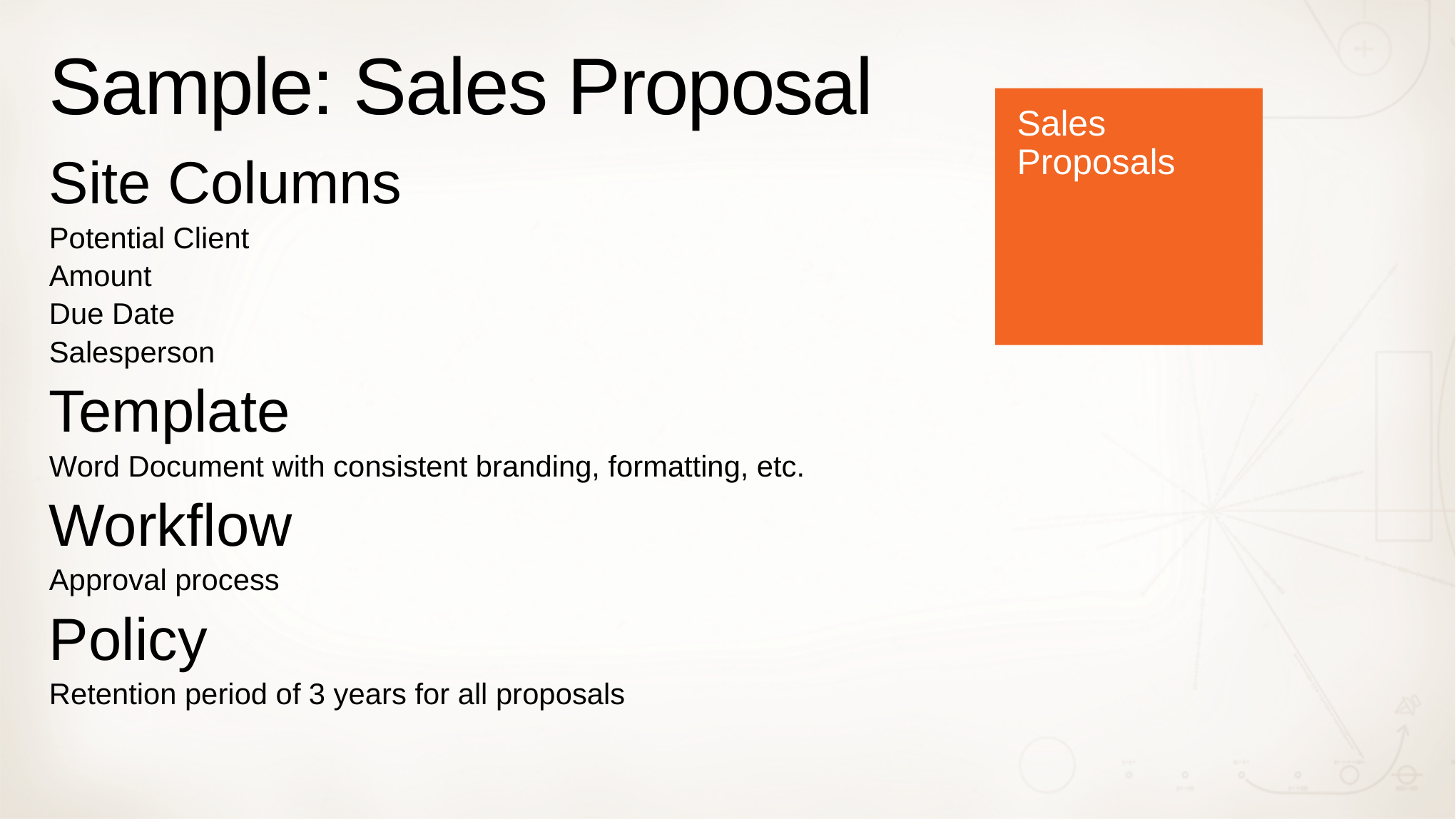

# Sample: Sales Proposal
Sales Proposals
Site Columns
Potential Client
Amount
Due Date
Salesperson
Template
Word Document with consistent branding, formatting, etc.
Workflow
Approval process
Policy
Retention period of 3 years for all proposals